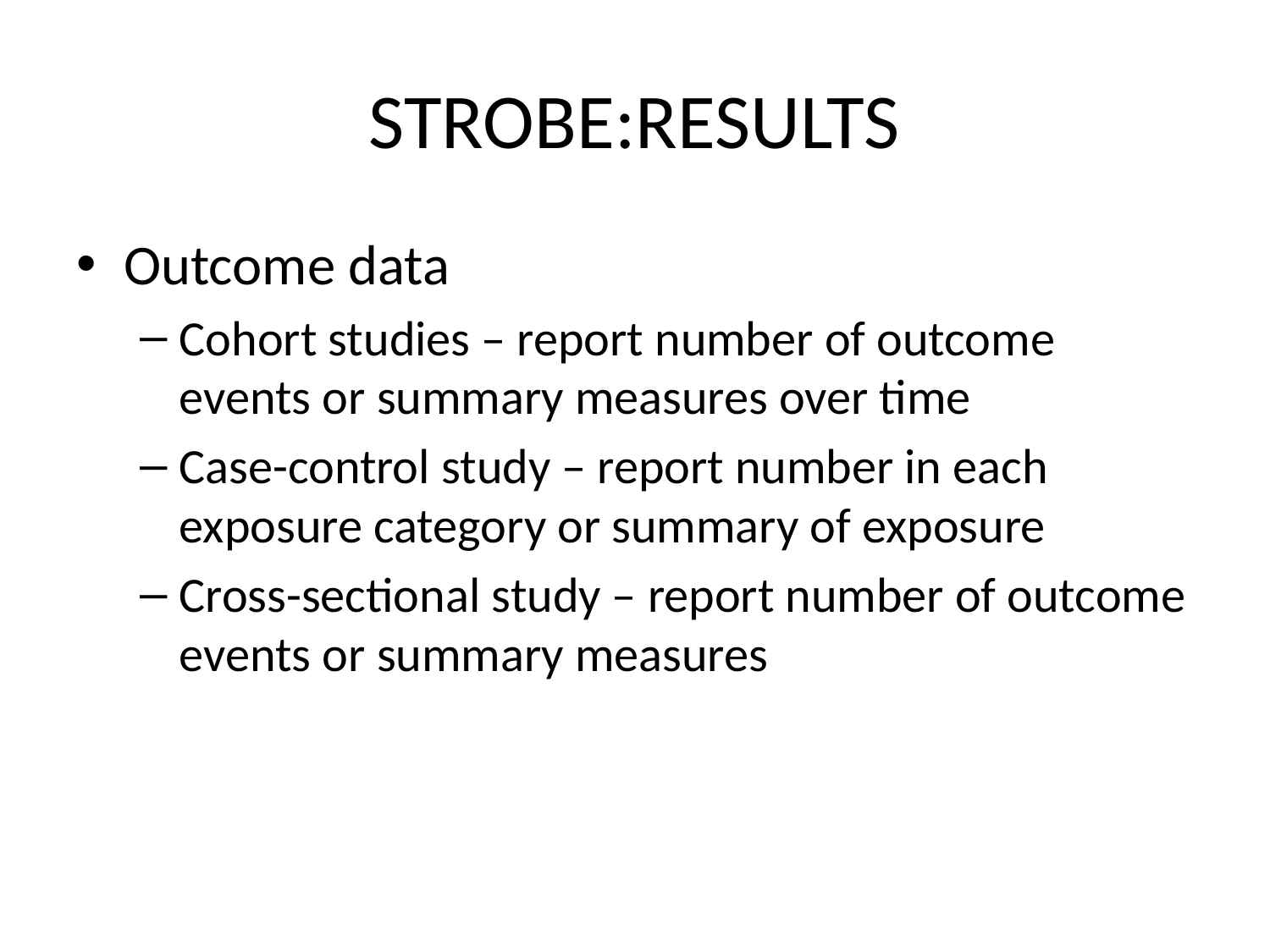

# STROBE:RESULTS
Outcome data
Cohort studies – report number of outcome events or summary measures over time
Case-control study – report number in each exposure category or summary of exposure
Cross-sectional study – report number of outcome events or summary measures